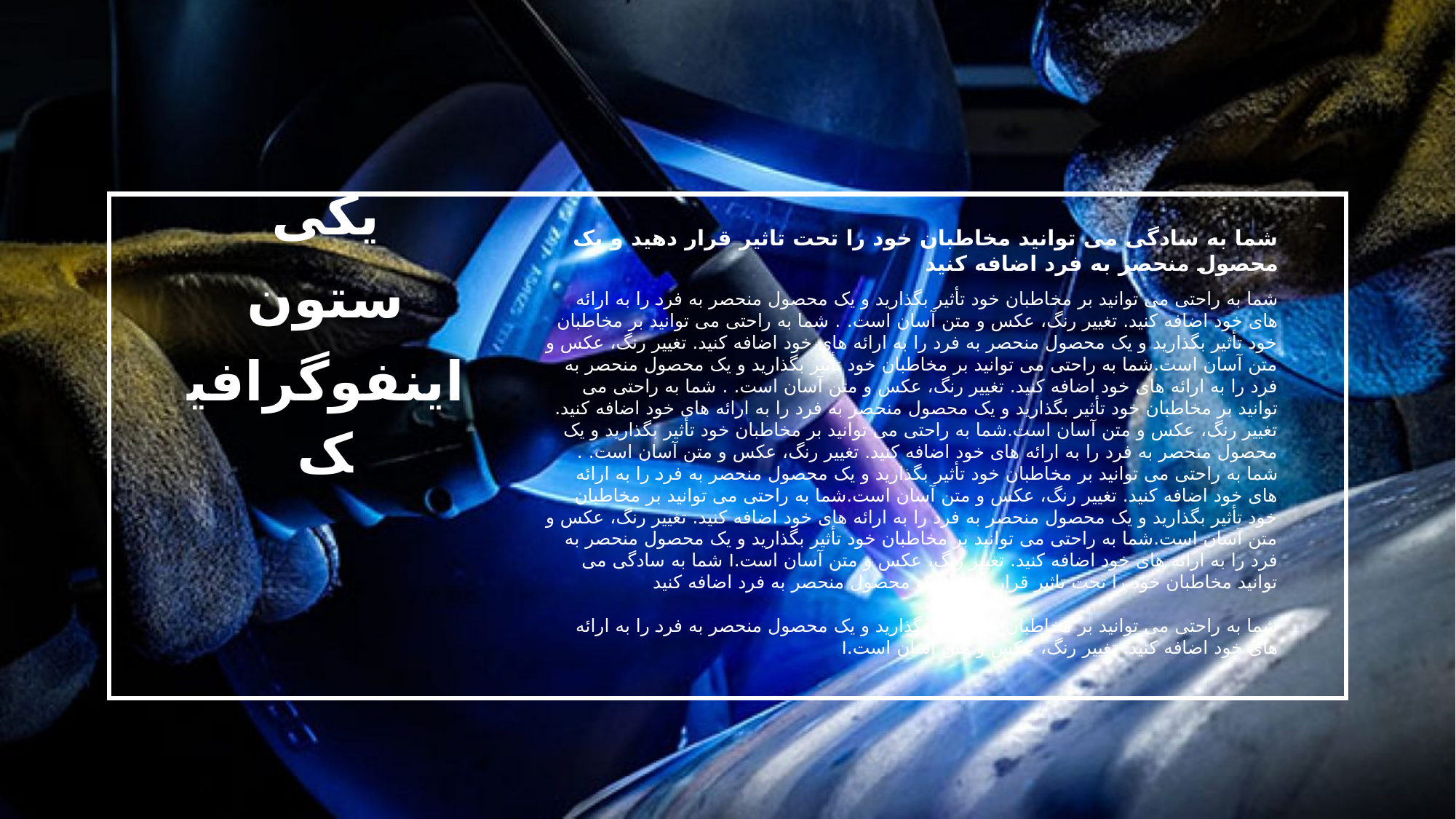

یکی
ستون
اینفوگرافیک
شما به سادگی می توانید مخاطبان خود را تحت تاثیر قرار دهید و یک محصول منحصر به فرد اضافه کنید
شما به راحتی می توانید بر مخاطبان خود تأثیر بگذارید و یک محصول منحصر به فرد را به ارائه های خود اضافه کنید. تغییر رنگ، عکس و متن آسان است. . شما به راحتی می توانید بر مخاطبان خود تأثیر بگذارید و یک محصول منحصر به فرد را به ارائه های خود اضافه کنید. تغییر رنگ، عکس و متن آسان است.شما به راحتی می توانید بر مخاطبان خود تأثیر بگذارید و یک محصول منحصر به فرد را به ارائه های خود اضافه کنید. تغییر رنگ، عکس و متن آسان است. . شما به راحتی می توانید بر مخاطبان خود تأثیر بگذارید و یک محصول منحصر به فرد را به ارائه های خود اضافه کنید. تغییر رنگ، عکس و متن آسان است.شما به راحتی می توانید بر مخاطبان خود تأثیر بگذارید و یک محصول منحصر به فرد را به ارائه های خود اضافه کنید. تغییر رنگ، عکس و متن آسان است. . شما به راحتی می توانید بر مخاطبان خود تأثیر بگذارید و یک محصول منحصر به فرد را به ارائه های خود اضافه کنید. تغییر رنگ، عکس و متن آسان است.شما به راحتی می توانید بر مخاطبان خود تأثیر بگذارید و یک محصول منحصر به فرد را به ارائه های خود اضافه کنید. تغییر رنگ، عکس و متن آسان است.شما به راحتی می توانید بر مخاطبان خود تأثیر بگذارید و یک محصول منحصر به فرد را به ارائه های خود اضافه کنید. تغییر رنگ، عکس و متن آسان است.I شما به سادگی می توانید مخاطبان خود را تحت تاثیر قرار دهید و یک محصول منحصر به فرد اضافه کنید

شما به راحتی می توانید بر مخاطبان خود تأثیر بگذارید و یک محصول منحصر به فرد را به ارائه های خود اضافه کنید. تغییر رنگ، عکس و متن آسان است.I